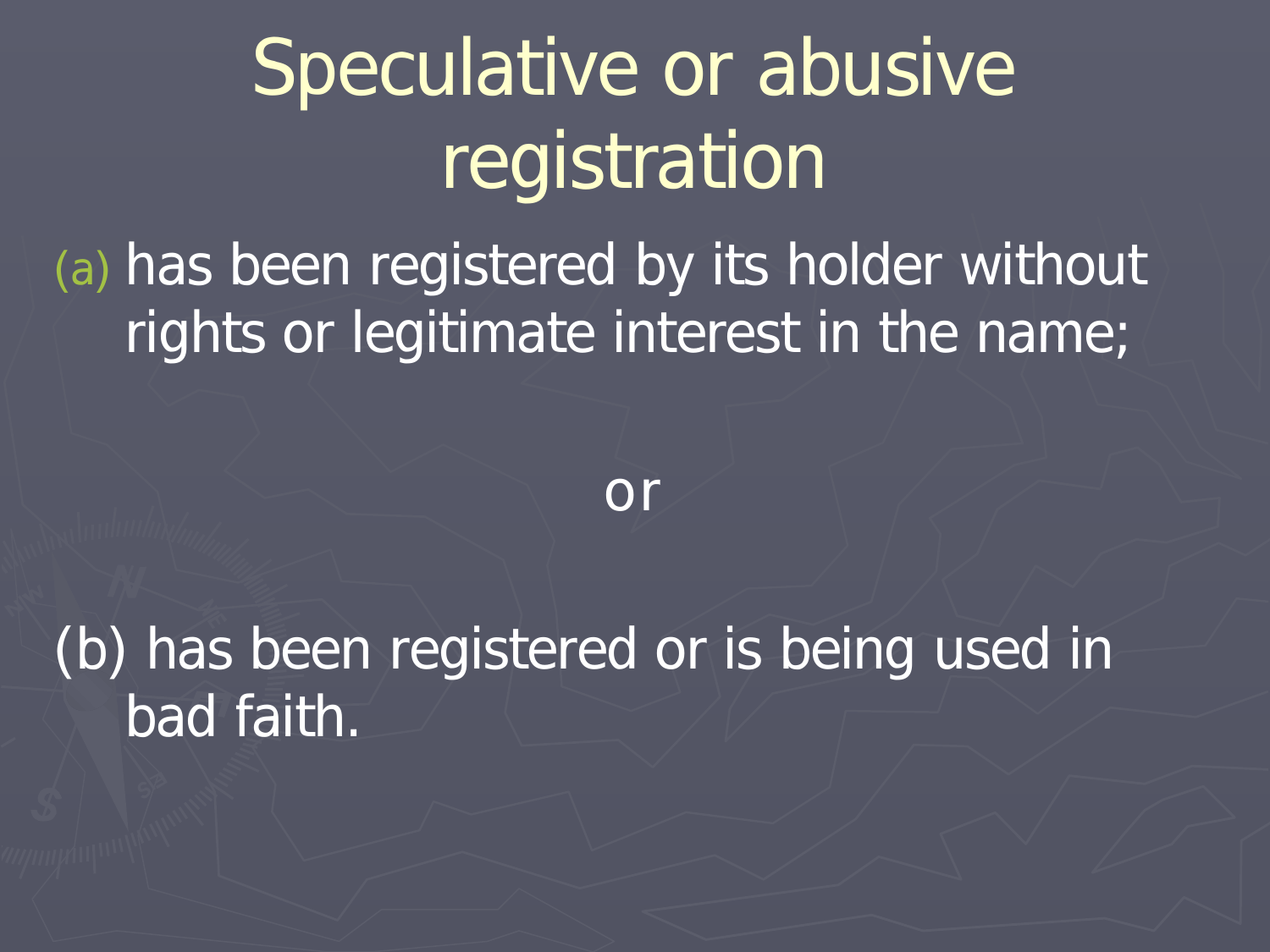

Speculative or abusive registration
has been registered by its holder without rights or legitimate interest in the name;

or

(b) has been registered or is being used in bad faith.